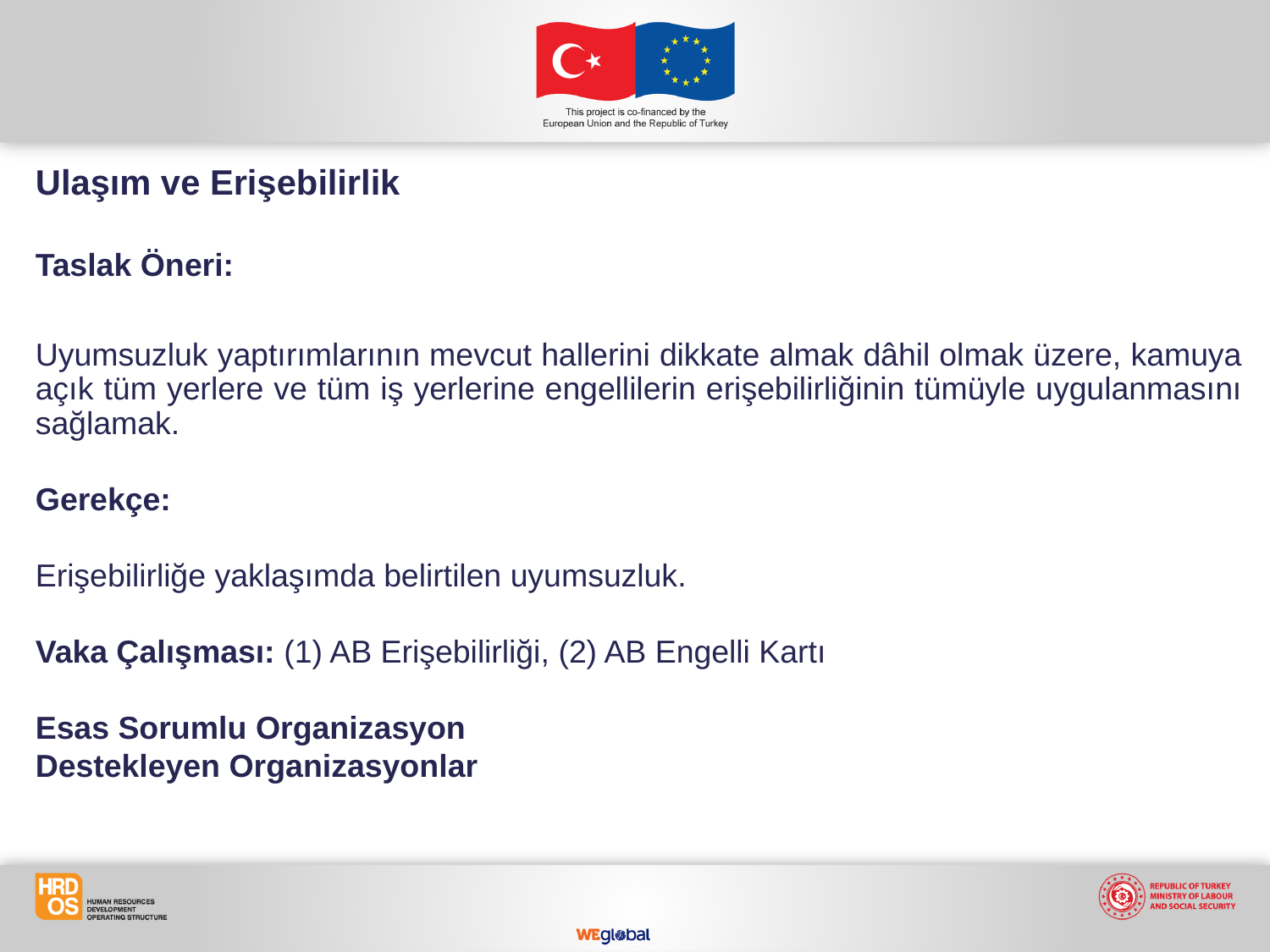

Ulaşım ve Erişebilirlik

Taslak Öneri:

Uyumsuzluk yaptırımlarının mevcut hallerini dikkate almak dâhil olmak üzere, kamuya açık tüm yerlere ve tüm iş yerlerine engellilerin erişebilirliğinin tümüyle uygulanmasını sağlamak.

Gerekçe:

Erişebilirliğe yaklaşımda belirtilen uyumsuzluk.

Vaka Çalışması: (1) AB Erişebilirliği, (2) AB Engelli Kartı

Esas Sorumlu Organizasyon
Destekleyen Organizasyonlar